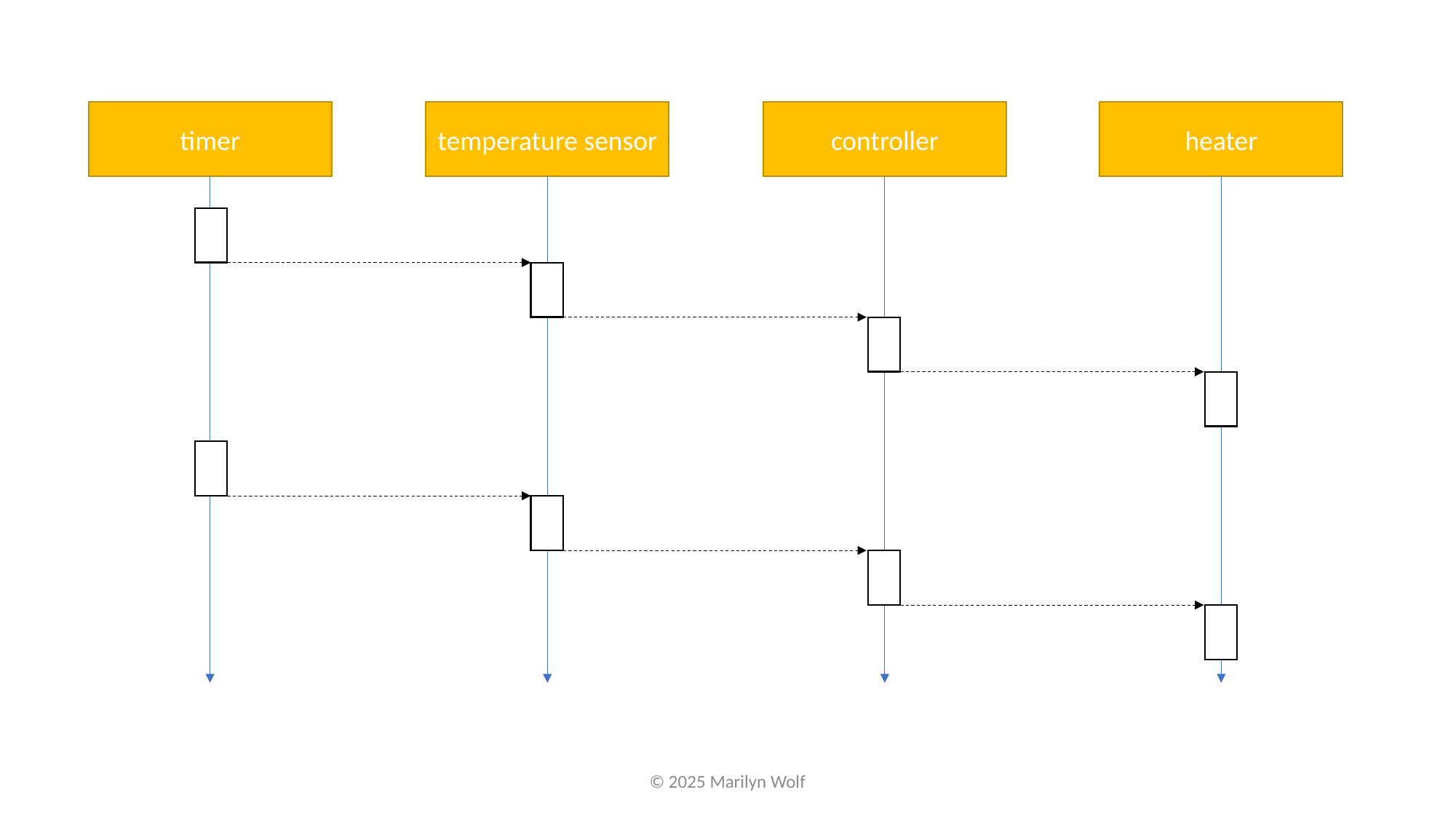

timer
temperature sensor
controller
heater

© 2025 Marilyn Wolf